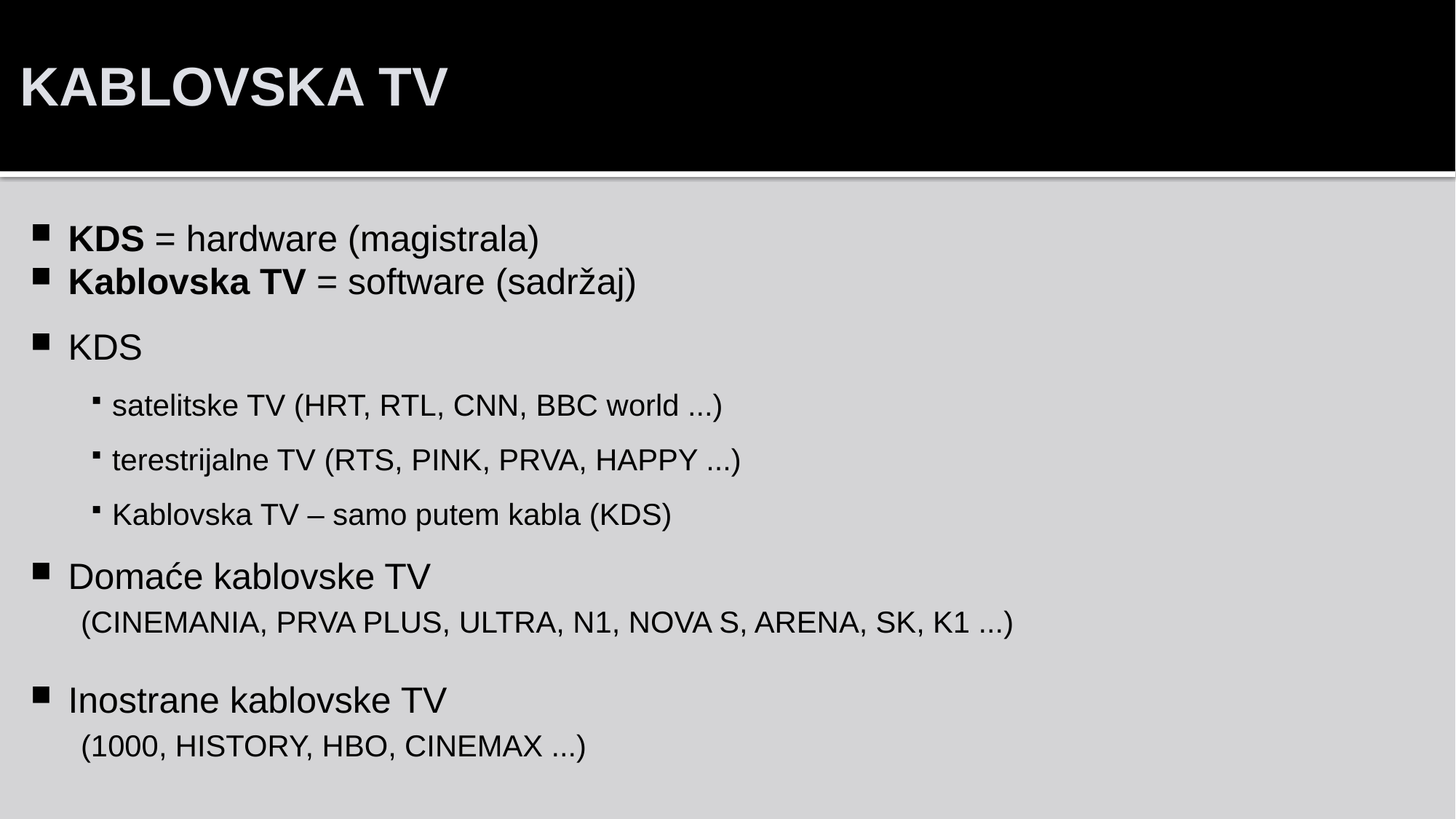

# KABLOVSKA TV

KDS = hardware (magistrala)
Kablovska TV = software (sadržaj)

KDS
satelitske TV (HRT, RTL, CNN, BBC world ...)
terestrijalne TV (RTS, PINK, PRVA, HAPPY ...)
Kablovska TV – samo putem kabla (KDS)

Domaće kablovske TV
     (CINEMANIA, PRVA PLUS, ULTRA, N1, NOVA S, ARENA, SK, K1 ...)

Inostrane kablovske TV
     (1000, HISTORY, HBO, CINEMAX ...)